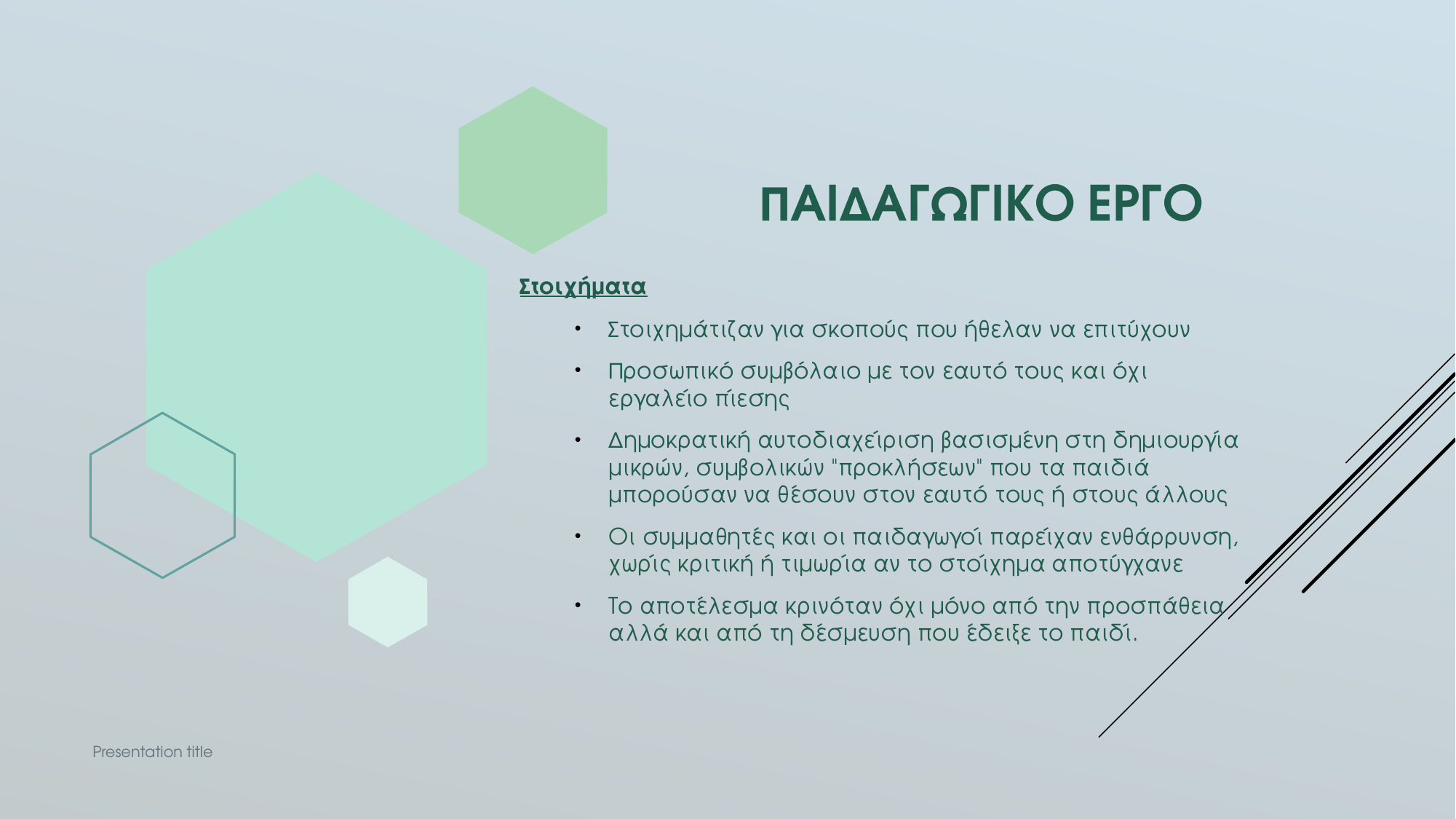

# Παιδαγωγικο εργο
Στοιχήματα
Στοιχημάτιζαν για σκοπούς που ήθελαν να επιτύχουν
Προσωπικό συμβόλαιο με τον εαυτό τους και όχι εργαλείο πίεσης
Δημοκρατική αυτοδιαχείριση βασισμένη στη δημιουργία μικρών, συμβολικών "προκλήσεων" που τα παιδιά μπορούσαν να θέσουν στον εαυτό τους ή στους άλλους
Οι συμμαθητές και οι παιδαγωγοί παρείχαν ενθάρρυνση, χωρίς κριτική ή τιμωρία αν το στοίχημα αποτύγχανε
Το αποτέλεσμα κρινόταν όχι μόνο από την προσπάθεια αλλά και από τη δέσμευση που έδειξε το παιδί.

Presentation title